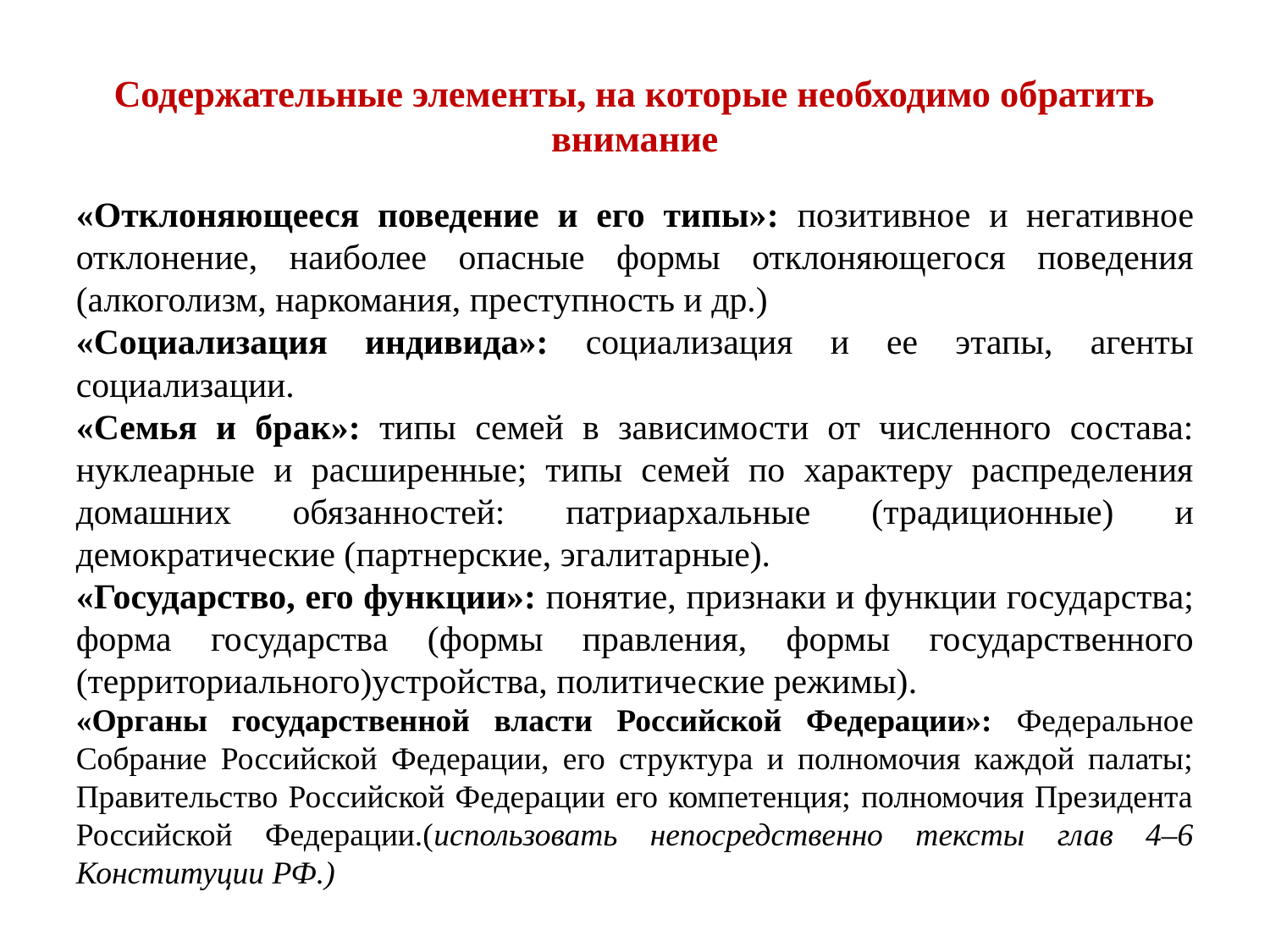

Содержательные элементы, на которые необходимо обратить внимание
«Отклоняющееся поведение и его типы»: позитивное и негативное отклонение, наиболее опасные формы отклоняющегося поведения (алкоголизм, наркомания, преступность и др.)
«Социализация индивида»: социализация и ее этапы, агенты социализации.
«Семья и брак»: типы семей в зависимости от численного состава: нуклеарные и расширенные; типы семей по характеру распределения домашних обязанностей: патриархальные (традиционные) и демократические (партнерские, эгалитарные).
«Государство, его функции»: понятие, признаки и функции государства; форма государства (формы правления, формы государственного (территориального)устройства, политические режимы).
«Органы государственной власти Российской Федерации»: Федеральное Собрание Российской Федерации, его структура и полномочия каждой палаты; Правительство Российской Федерации его компетенция; полномочия Президента Российской Федерации.(использовать непосредственно тексты глав 4–6 Конституции РФ.)